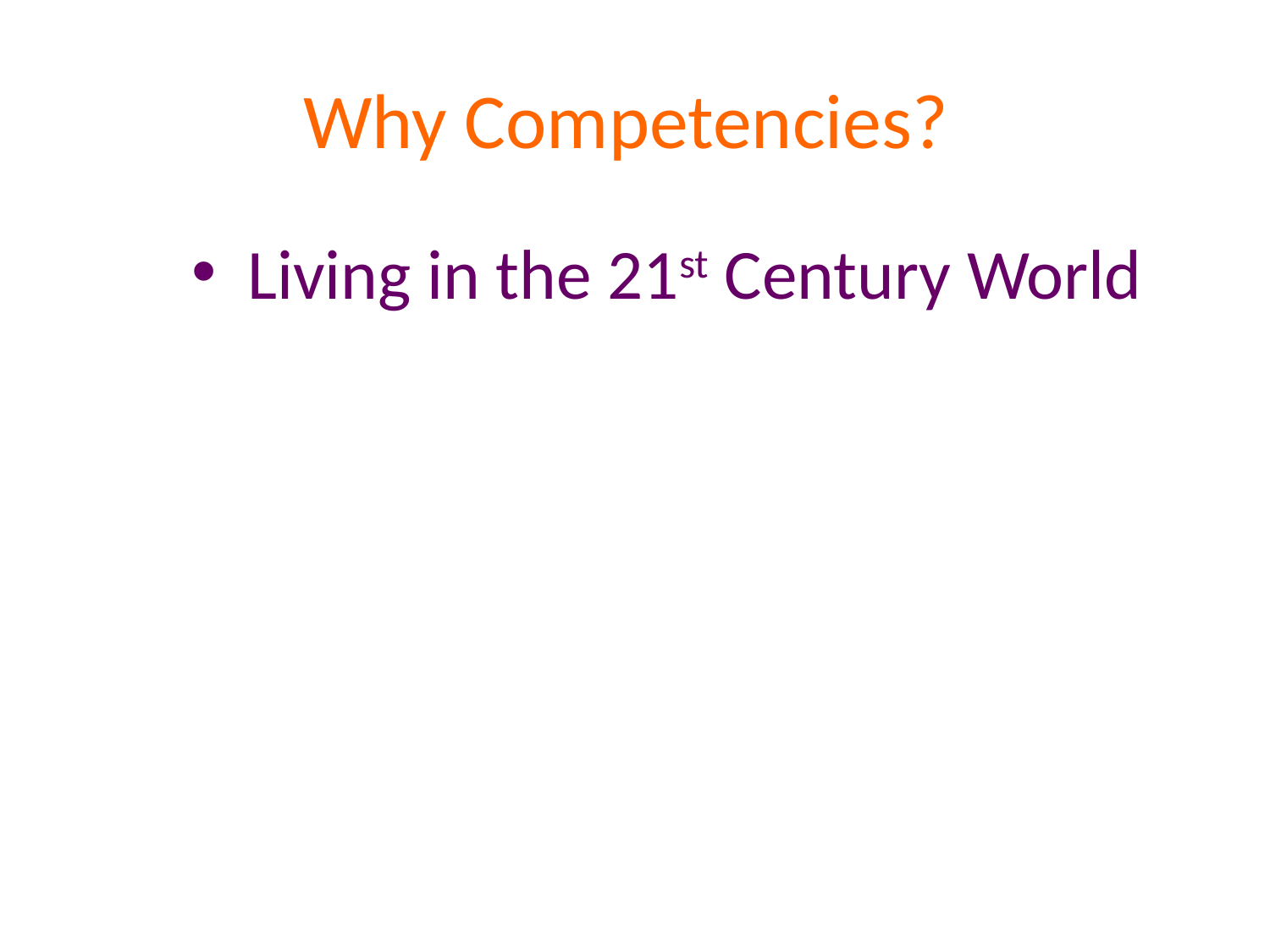

# Why Competencies?
 Living in the 21st Century World